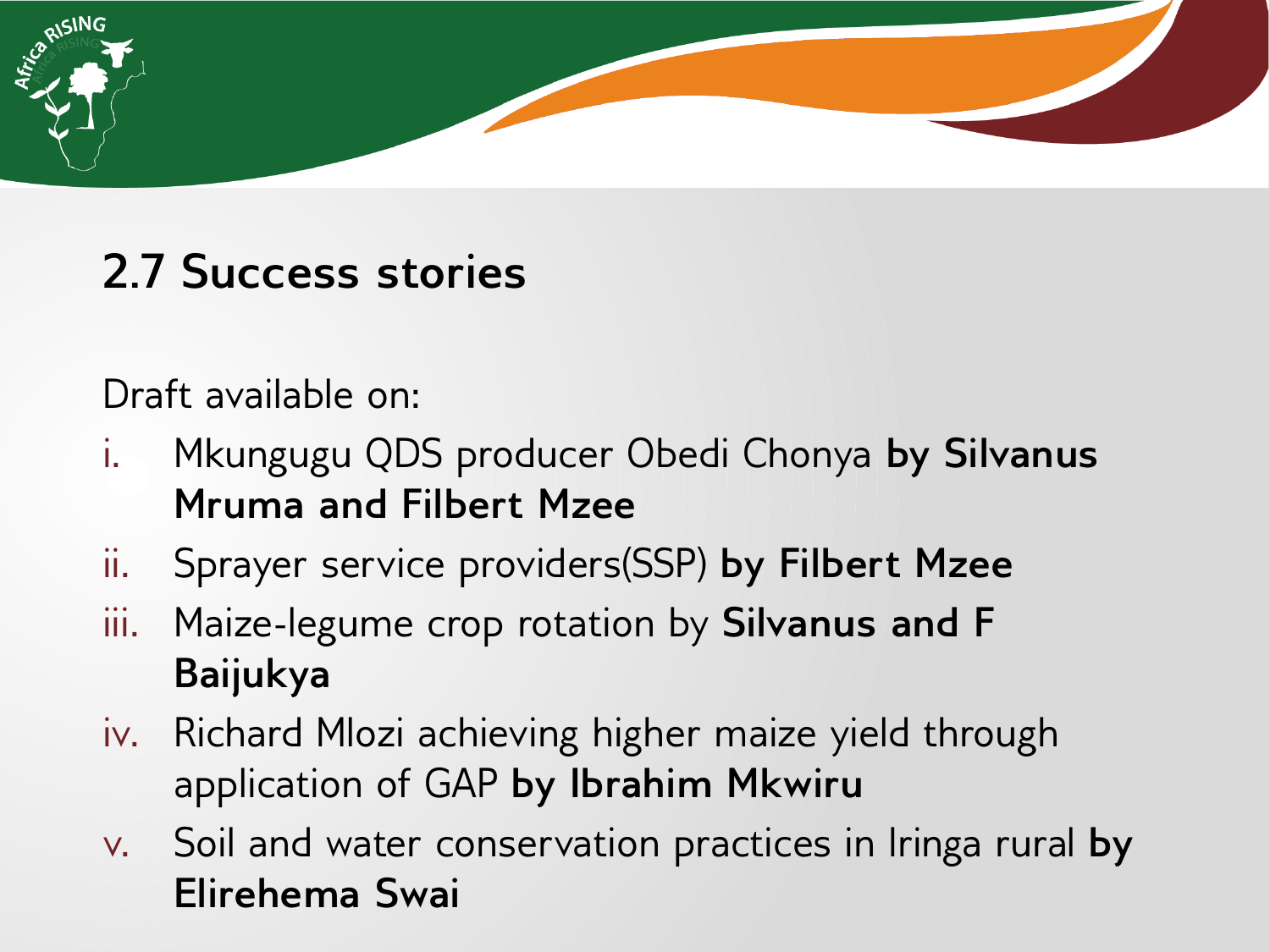

2.7 Success stories

Draft available on:
Mkungugu QDS producer Obedi Chonya by Silvanus Mruma and Filbert Mzee
Sprayer service providers(SSP) by Filbert Mzee
Maize-legume crop rotation by Silvanus and F Baijukya
Richard Mlozi achieving higher maize yield through application of GAP by Ibrahim Mkwiru
Soil and water conservation practices in Iringa rural by Elirehema Swai